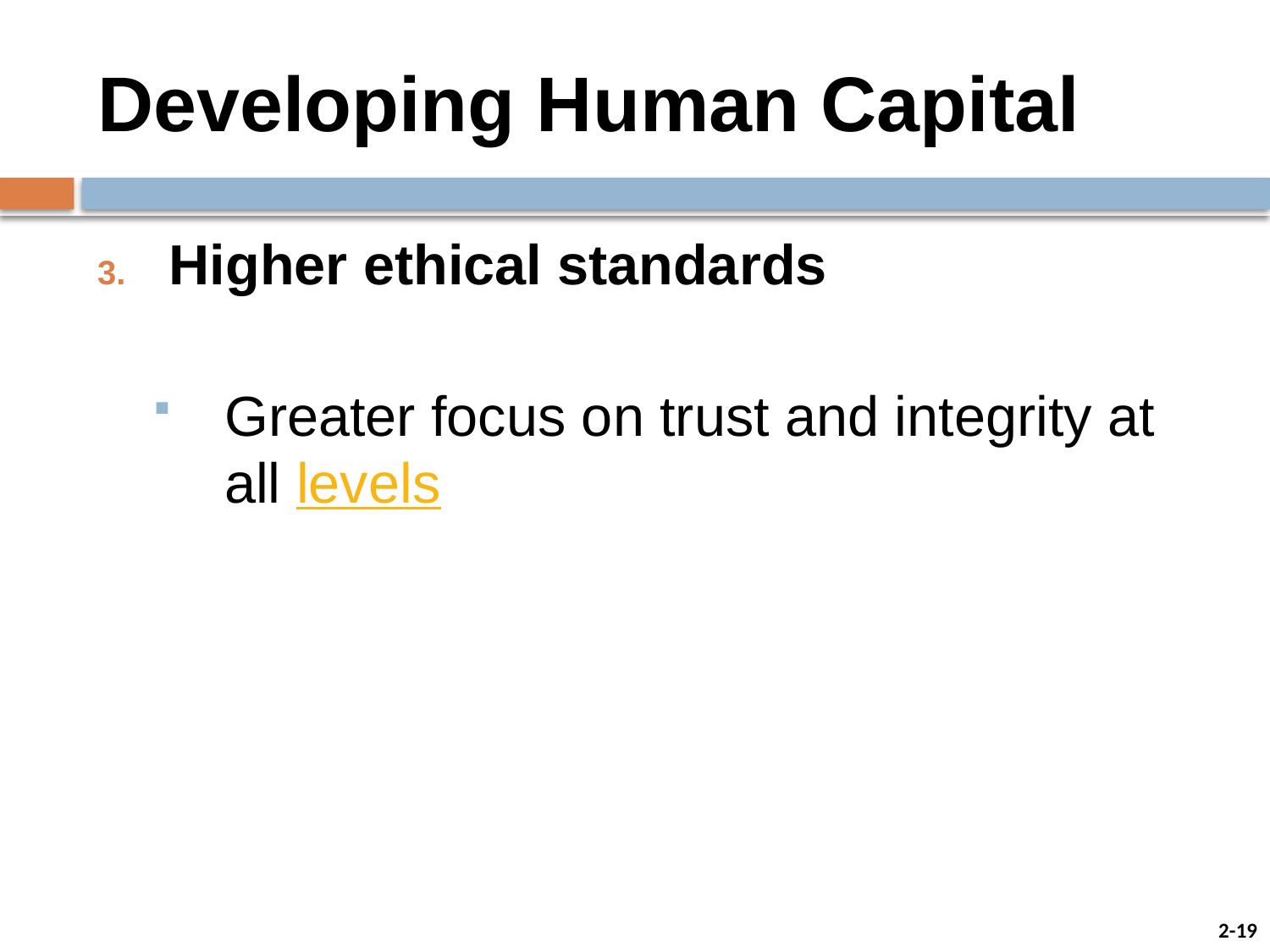

# Developing Human Capital
Higher ethical standards

Greater focus on trust and integrity at all levels